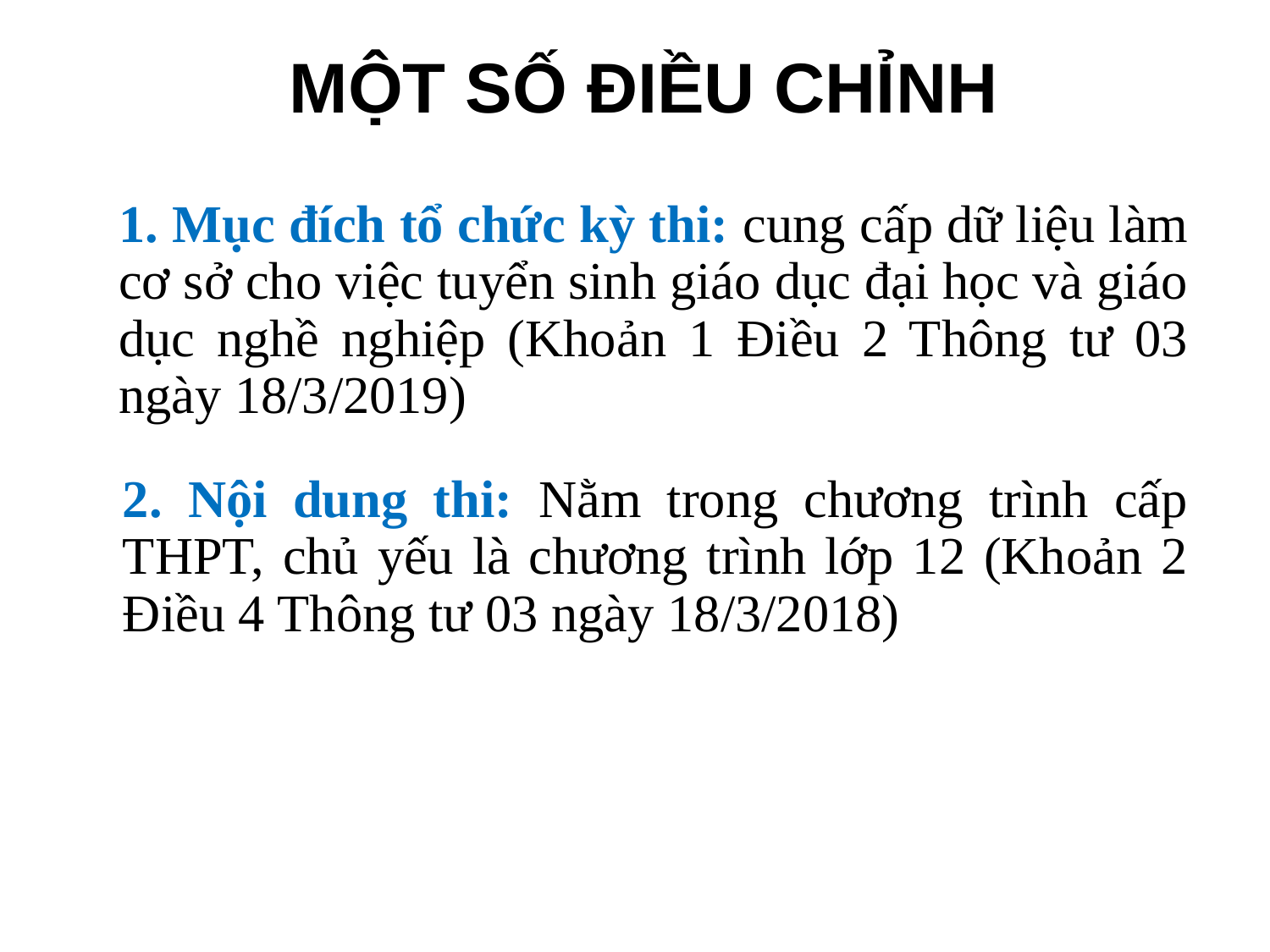

# MỘT SỐ ĐIỀU CHỈNH
1. Mục đích tổ chức kỳ thi: cung cấp dữ liệu làm cơ sở cho việc tuyển sinh giáo dục đại học và giáo dục nghề nghiệp (Khoản 1 Điều 2 Thông tư 03 ngày 18/3/2019)
2. Nội dung thi: Nằm trong chương trình cấp THPT, chủ yếu là chương trình lớp 12 (Khoản 2 Điều 4 Thông tư 03 ngày 18/3/2018)